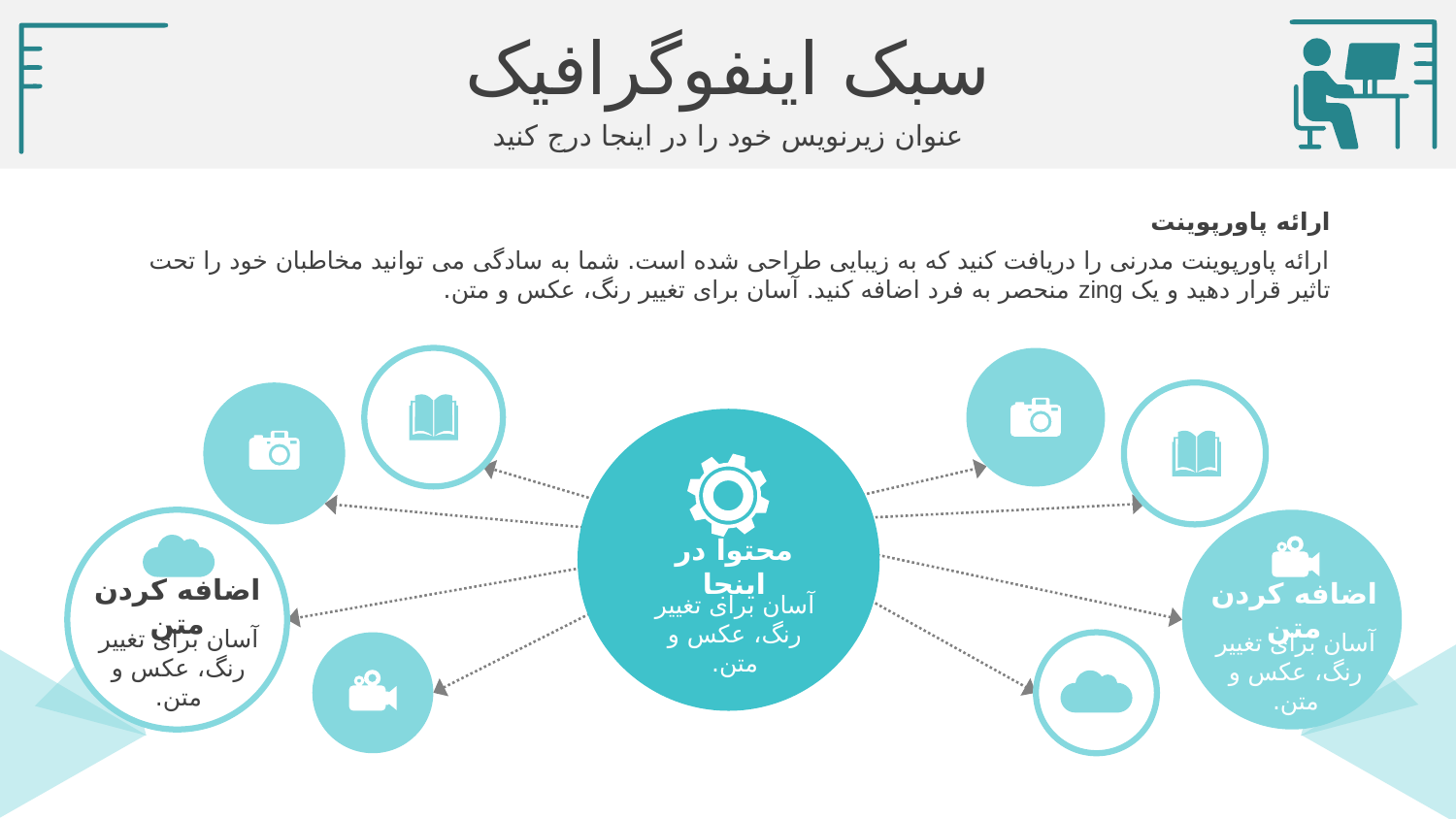

سبک اینفوگرافیک
عنوان زیرنویس خود را در اینجا درج کنید
ارائه پاورپوینت
ارائه پاورپوینت مدرنی را دریافت کنید که به زیبایی طراحی شده است. شما به سادگی می توانید مخاطبان خود را تحت تاثیر قرار دهید و یک zing منحصر به فرد اضافه کنید. آسان برای تغییر رنگ، عکس و متن.

محتوا در اینجا
آسان برای تغییر رنگ، عکس و متن.
اضافه کردن متن
آسان برای تغییر رنگ، عکس و متن.
اضافه کردن متن
آسان برای تغییر رنگ، عکس و متن.